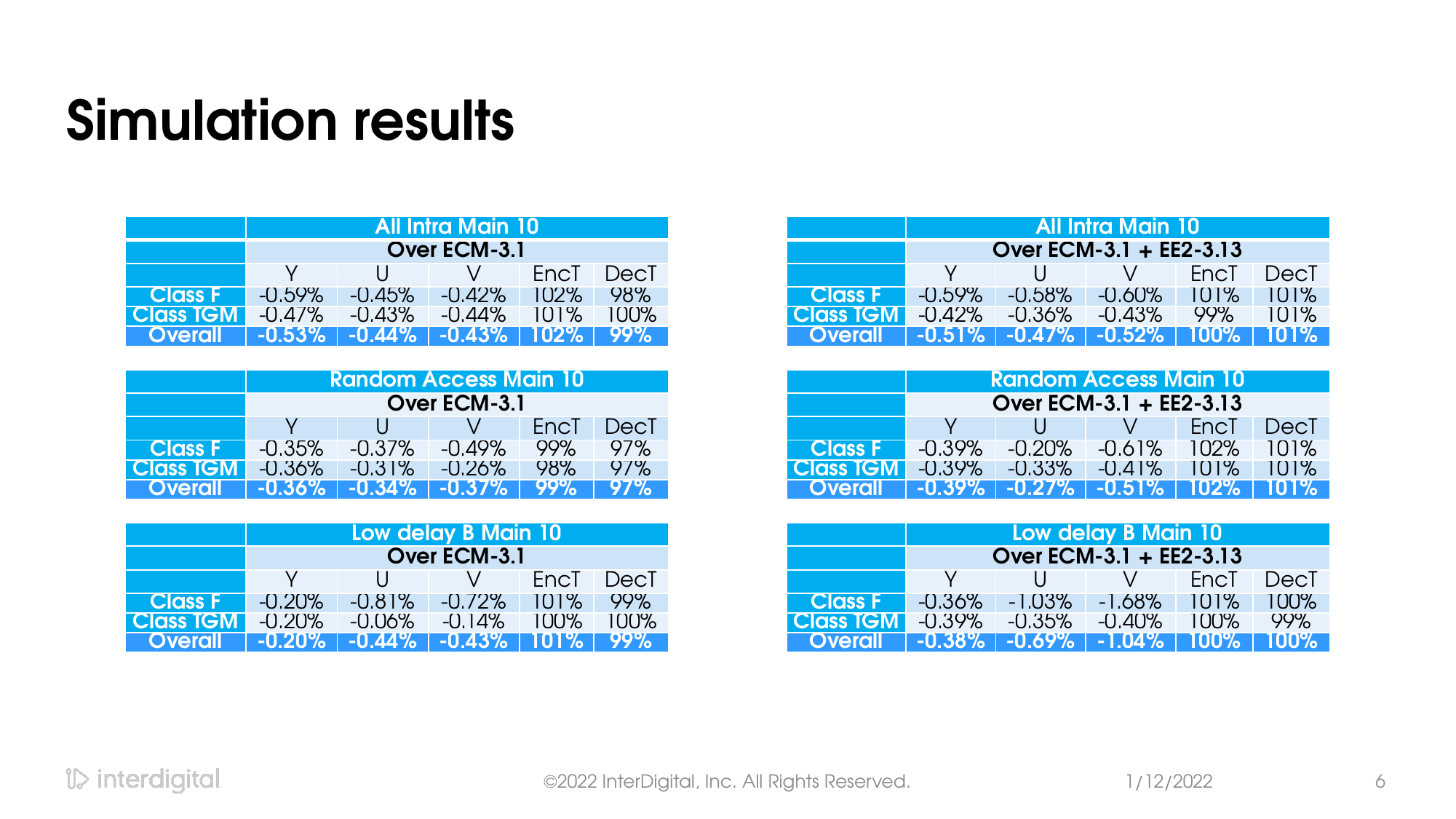

# Simulation results
|  | All Intra Main 10 |  |  |  |  |
| --- | --- | --- | --- | --- | --- |
|  | Over ECM-3.1 |  |  |  |  |
|  | Y | U | V | EncT | DecT |
| Class F | -0.59% | -0.45% | -0.42% | 102% | 98% |
| Class TGM | -0.47% | -0.43% | -0.44% | 101% | 100% |
| Overall | -0.53% | -0.44% | -0.43% | 102% | 99% |
|  |  |  |  |  |  |
|  | Random Access Main 10 |  |  |  |  |
|  | Over ECM-3.1 |  |  |  |  |
|  | Y | U | V | EncT | DecT |
| Class F | -0.35% | -0.37% | -0.49% | 99% | 97% |
| Class TGM | -0.36% | -0.31% | -0.26% | 98% | 97% |
| Overall | -0.36% | -0.34% | -0.37% | 99% | 97% |
|  |  |  |  |  |  |
|  | Low delay B Main 10 |  |  |  |  |
|  | Over ECM-3.1 |  |  |  |  |
|  | Y | U | V | EncT | DecT |
| Class F | -0.20% | -0.81% | -0.72% | 101% | 99% |
| Class TGM | -0.20% | -0.06% | -0.14% | 100% | 100% |
| Overall | -0.20% | -0.44% | -0.43% | 101% | 99% |
|  | All Intra Main 10 |  |  |  |  |
| --- | --- | --- | --- | --- | --- |
|  | Over ECM-3.1 + EE2-3.13 |  |  |  |  |
|  | Y | U | V | EncT | DecT |
| Class F | -0.59% | -0.58% | -0.60% | 101% | 101% |
| Class TGM | -0.42% | -0.36% | -0.43% | 99% | 101% |
| Overall | -0.51% | -0.47% | -0.52% | 100% | 101% |
|  |  |  |  |  |  |
|  | Random Access Main 10 |  |  |  |  |
|  | Over ECM-3.1 + EE2-3.13 |  |  |  |  |
|  | Y | U | V | EncT | DecT |
| Class F | -0.39% | -0.20% | -0.61% | 102% | 101% |
| Class TGM | -0.39% | -0.33% | -0.41% | 101% | 101% |
| Overall | -0.39% | -0.27% | -0.51% | 102% | 101% |
|  |  |  |  |  |  |
|  | Low delay B Main 10 |  |  |  |  |
|  | Over ECM-3.1 + EE2-3.13 |  |  |  |  |
|  | Y | U | V | EncT | DecT |
| Class F | -0.36% | -1.03% | -1.68% | 101% | 100% |
| Class TGM | -0.39% | -0.35% | -0.40% | 100% | 99% |
| Overall | -0.38% | -0.69% | -1.04% | 100% | 100% |
©2022 InterDigital, Inc. All Rights Reserved.
1/12/2022
6